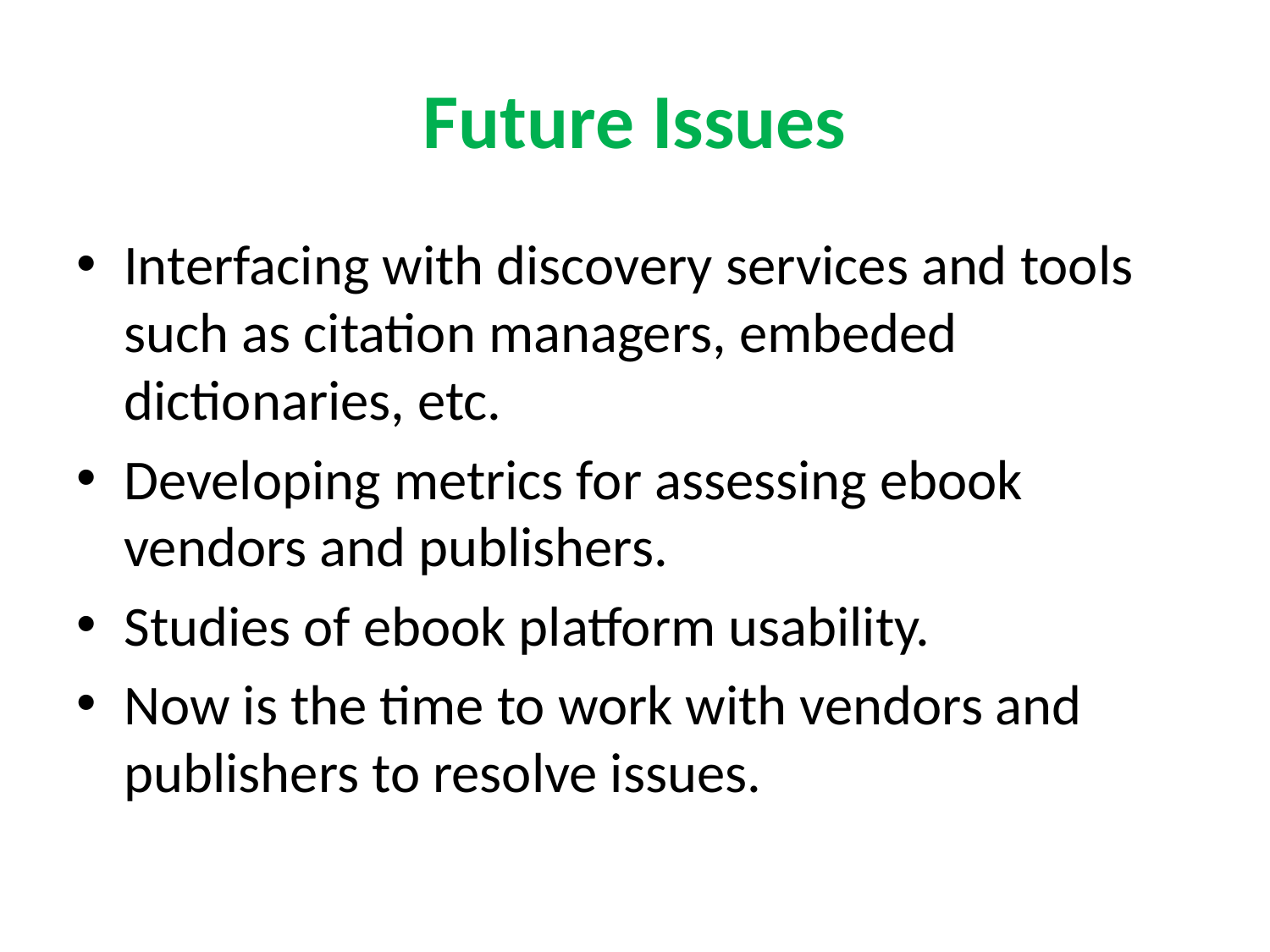

# Future Issues
Interfacing with discovery services and tools such as citation managers, embeded dictionaries, etc.
Developing metrics for assessing ebook vendors and publishers.
Studies of ebook platform usability.
Now is the time to work with vendors and publishers to resolve issues.